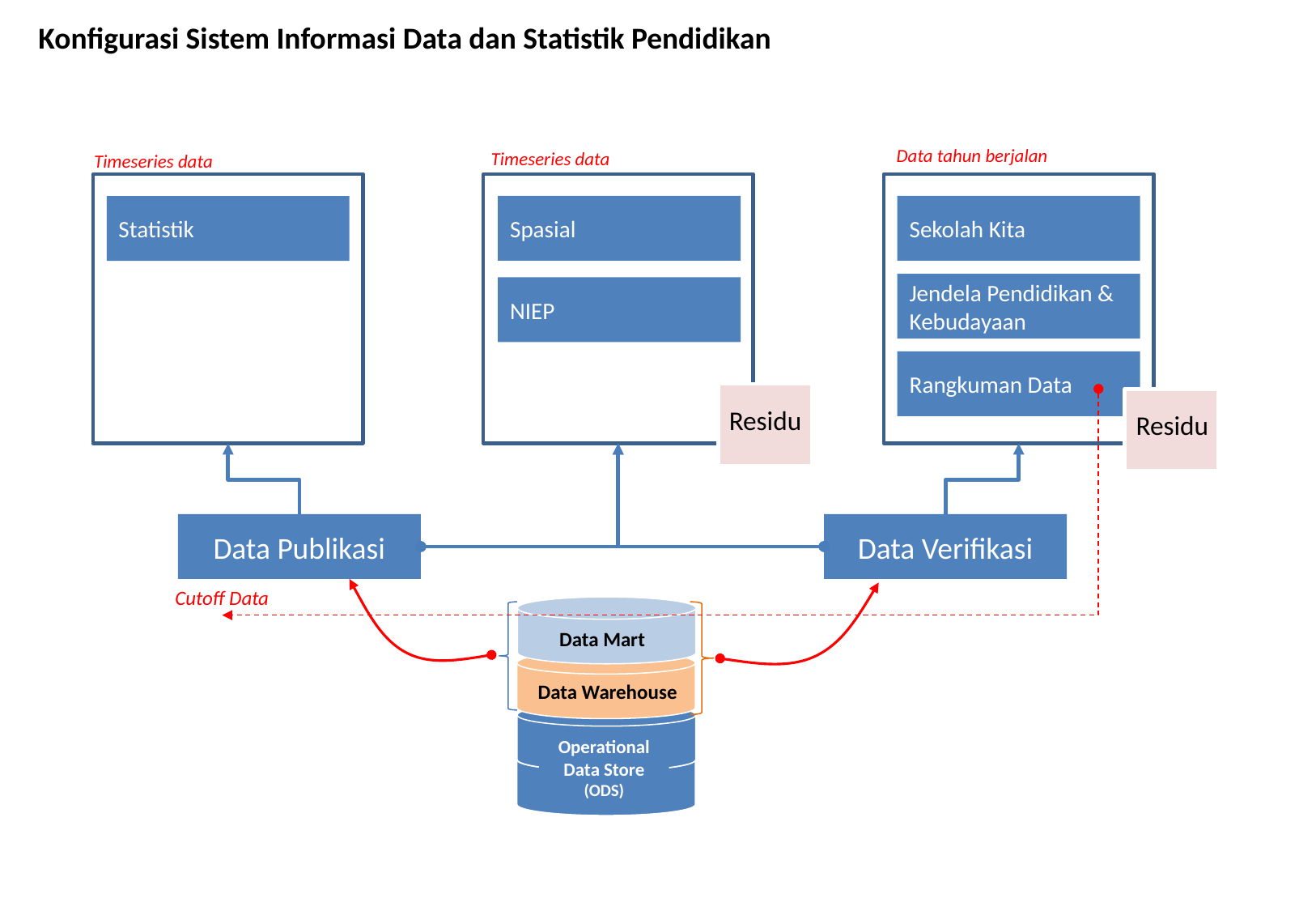

Konfigurasi Sistem Informasi Data dan Statistik Pendidikan
Data tahun berjalan
Timeseries data
Timeseries data

Spasial
Sekolah Kita
Statistik
Jendela Pendidikan & Kebudayaan
NIEP
Rangkuman Data

Residu
Residu
Data Publikasi
Data Verifikasi

Cutoff Data

Data Mart

Data Warehouse

Operational Data Store
(ODS)